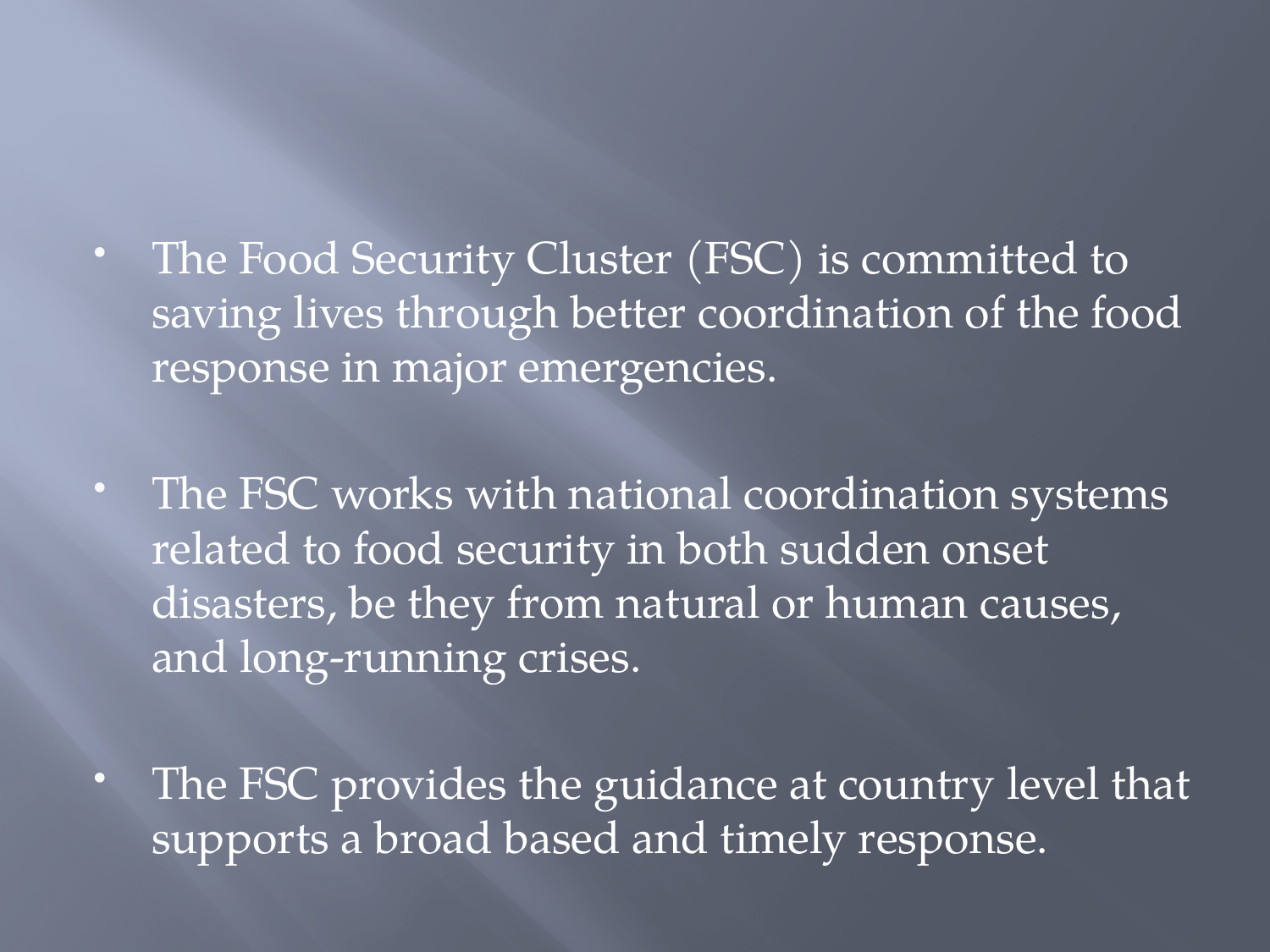

#
The Food Security Cluster (FSC) is committed to saving lives through better coordination of the food response in major emergencies.

The FSC works with national coordination systems related to food security in both sudden onset disasters, be they from natural or human causes, and long-running crises.

The FSC provides the guidance at country level that supports a broad based and timely response.